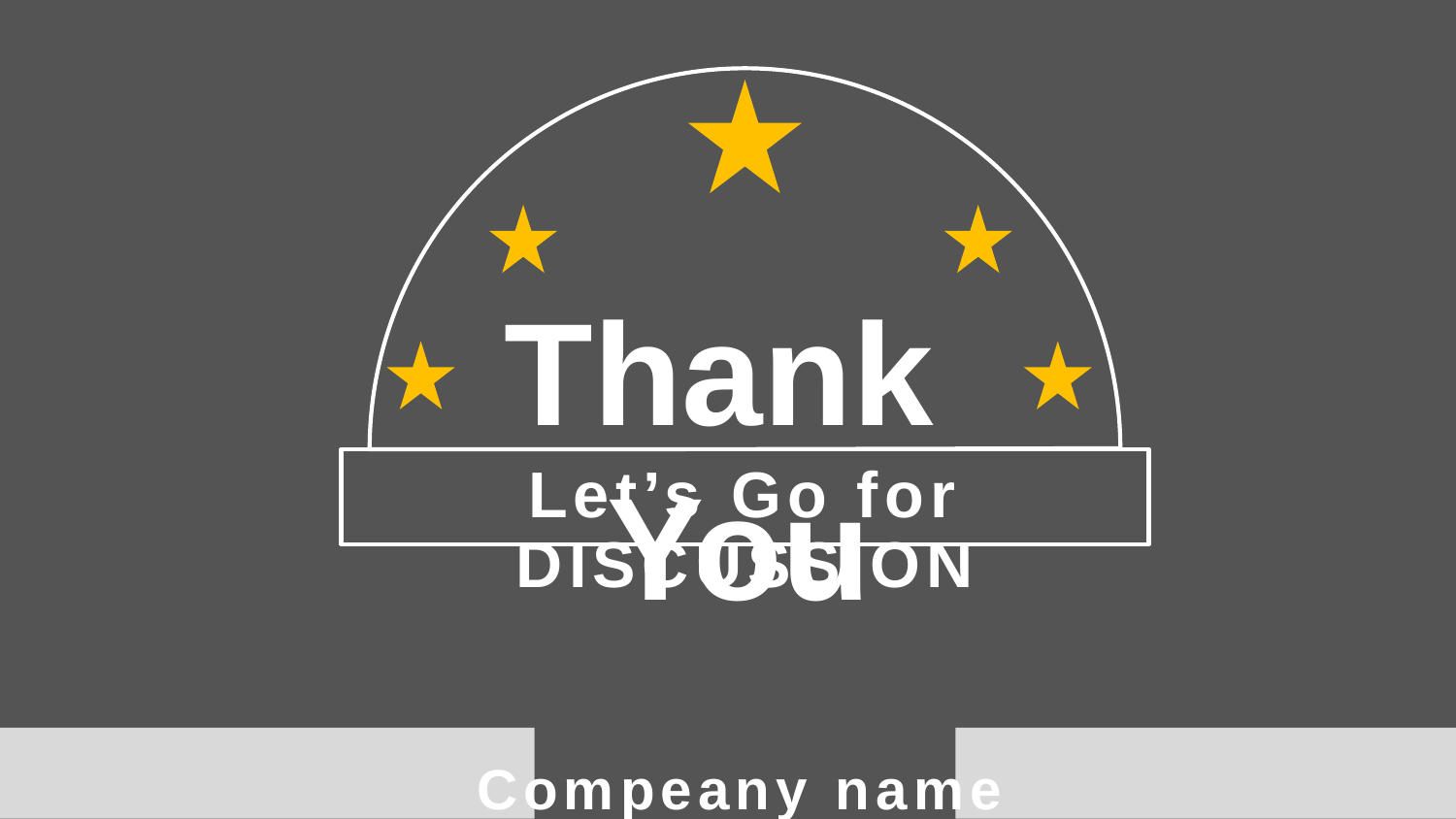

Thank  You

Let’s Go for DISCUSSION
Compeany name